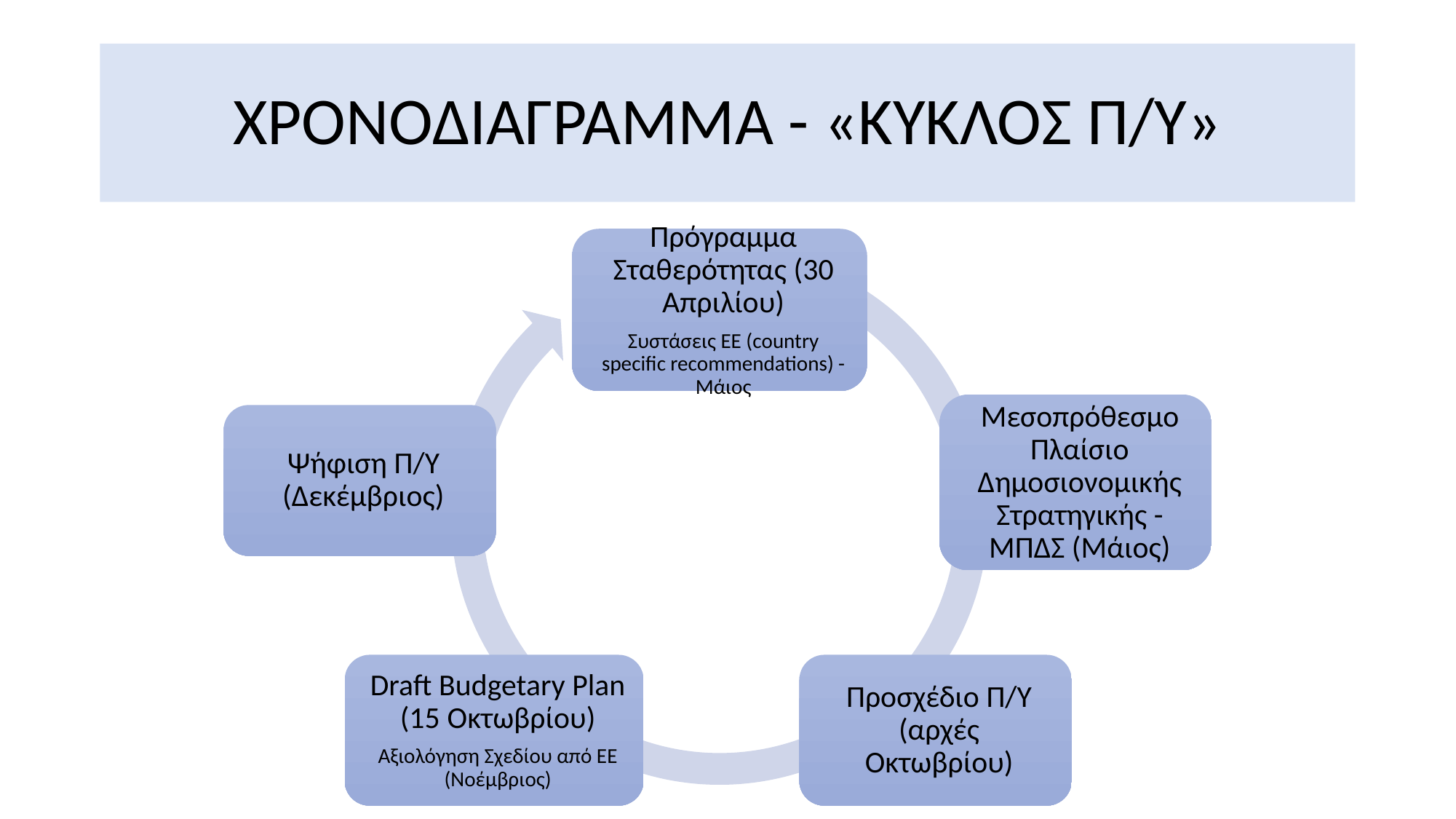

# ΧΡΟΝΟΔΙΑΓΡΑΜΜΑ - «ΚΥΚΛΟΣ Π/Υ»
Πρόγραμμα Σταθερότητας (30 Απριλίου)
Συστάσεις ΕΕ (country specific recommendations) - Μάιος
Μεσοπρόθεσμο Πλαίσιο Δημοσιονομικής Στρατηγικής - ΜΠΔΣ (Μάιος)
Προσχέδιο Π/Υ (αρχές Οκτωβρίου)
Draft Budgetary Plan (15 Οκτωβρίου)
Αξιολόγηση Σχεδίου από ΕΕ (Νοέμβριος)
Ψήφιση Π/Υ (Δεκέμβριος)